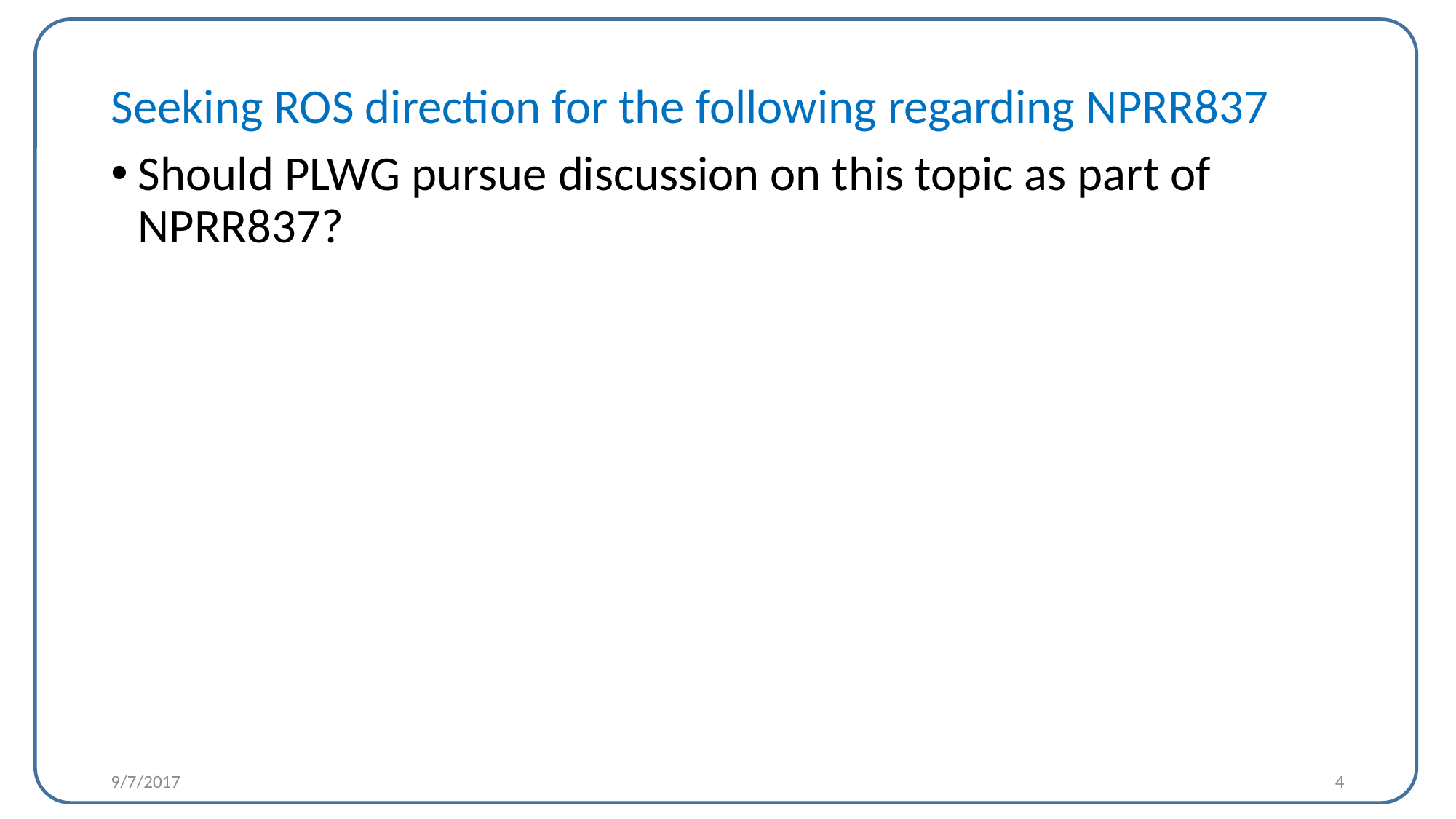

Seeking ROS direction for the following regarding NPRR837
Should PLWG pursue discussion on this topic as part of NPRR837?

9/7/2017
4